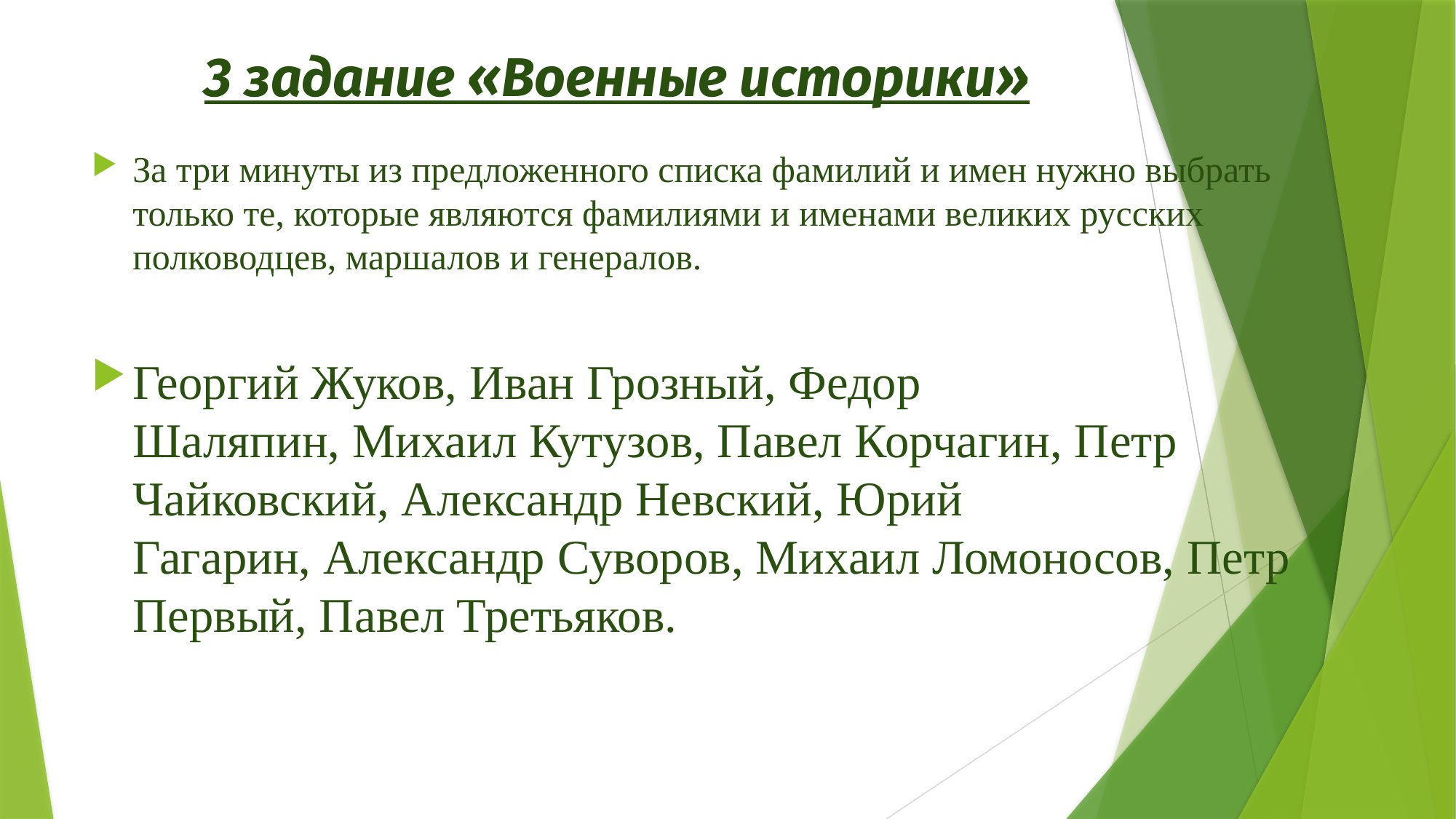

# 3 задание «Военные историки»
За три минуты из предложенного списка фамилий и имен нужно выбрать только те, которые являются фамилиями и именами великих русских полководцев, маршалов и генералов.

Георгий Жуков, Иван Грозный, Федор Шаляпин, Михаил Кутузов, Павел Корчагин, Петр Чайковский, Александр Невский, Юрий Гагарин, Александр Суворов, Михаил Ломоносов, Петр Первый, Павел Третьяков.